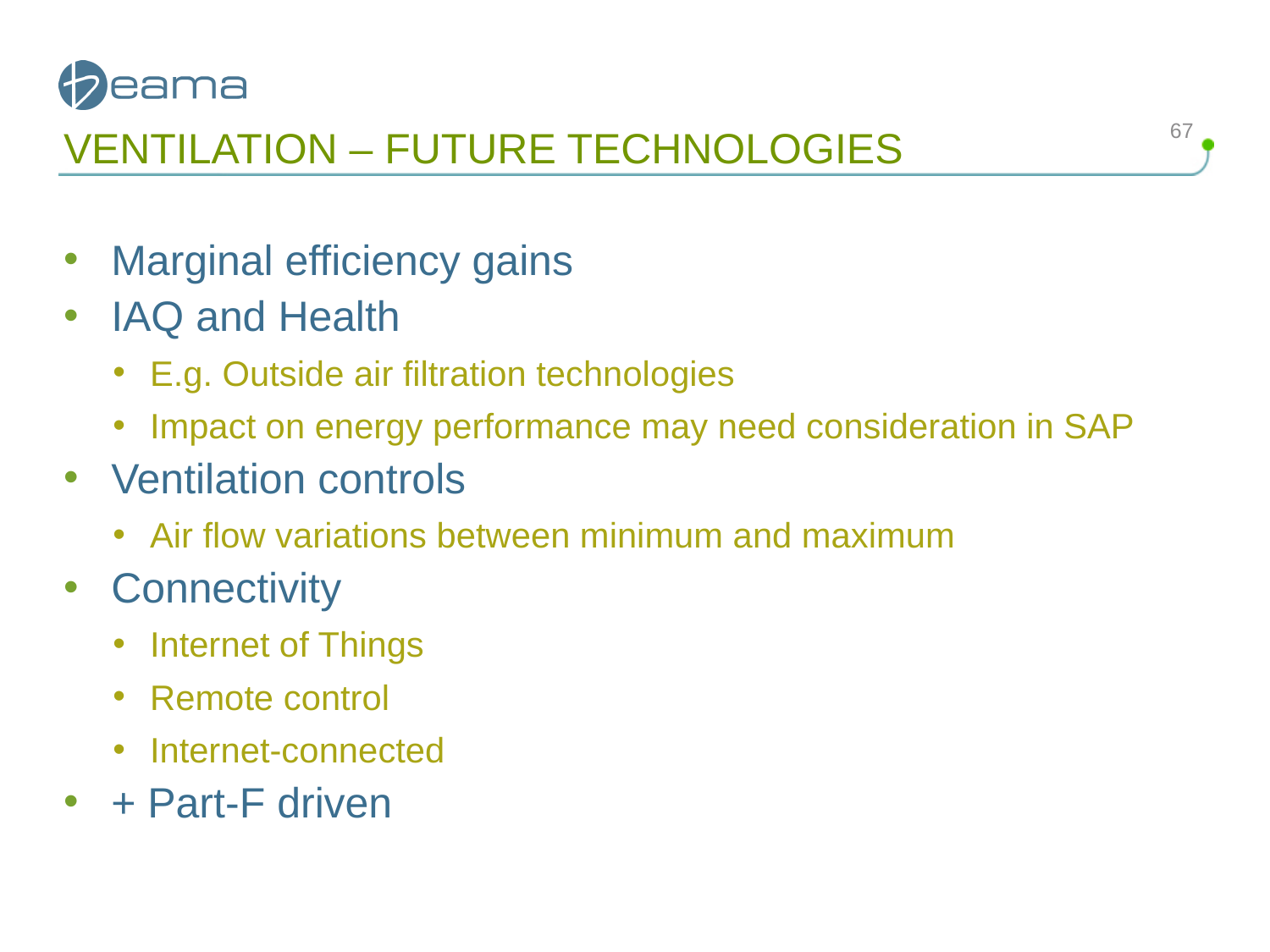

67
# VENTILATION – FUTURE TECHNOLOGIES
Marginal efficiency gains
IAQ and Health
E.g. Outside air filtration technologies
Impact on energy performance may need consideration in SAP
Ventilation controls
Air flow variations between minimum and maximum
Connectivity
Internet of Things
Remote control
Internet-connected
+ Part-F driven